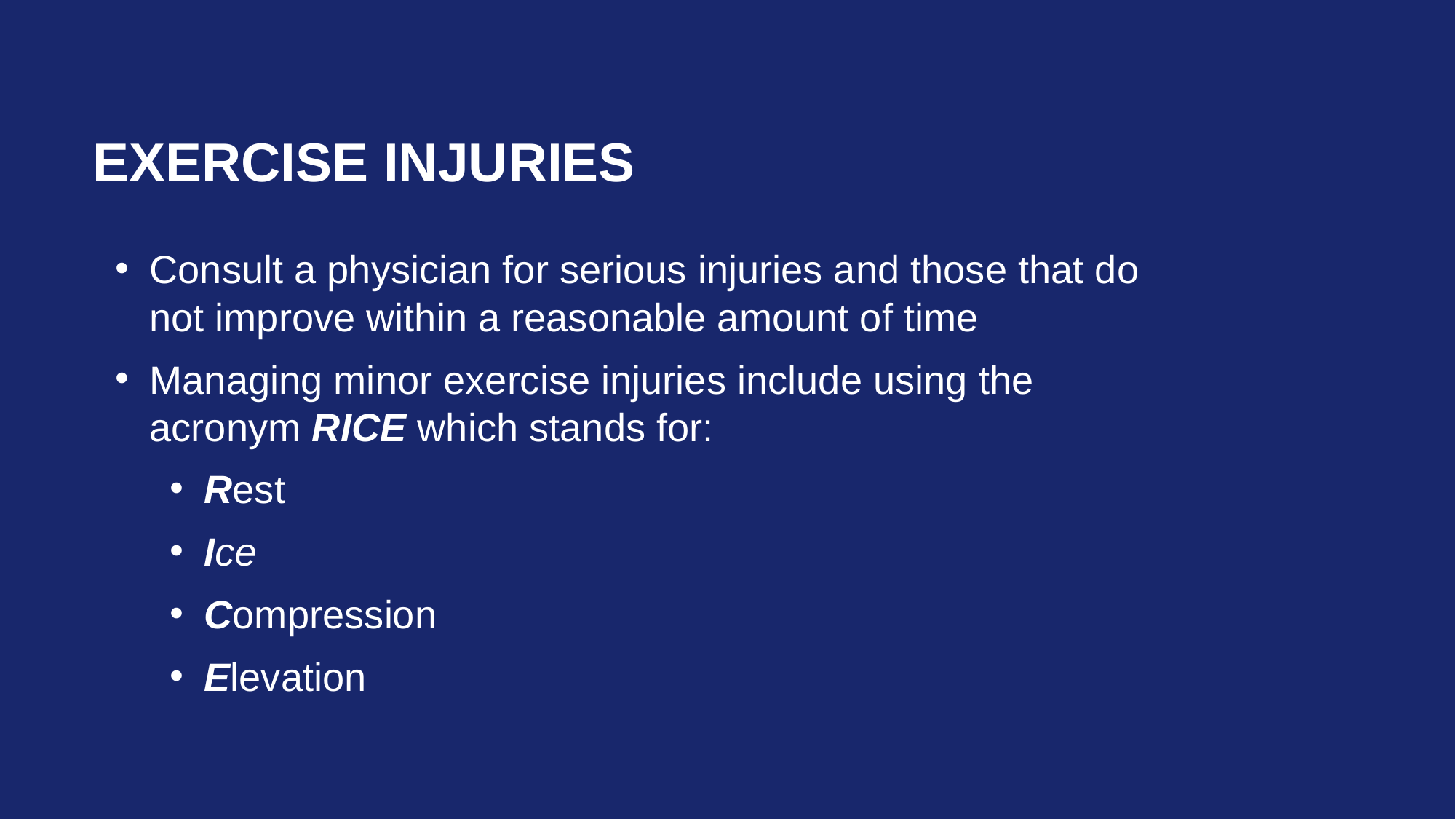

# Exercise Injuries
Consult a physician for serious injuries and those that do not improve within a reasonable amount of time
Managing minor exercise injuries include using the acronym RICE which stands for:
Rest
Ice
Compression
Elevation